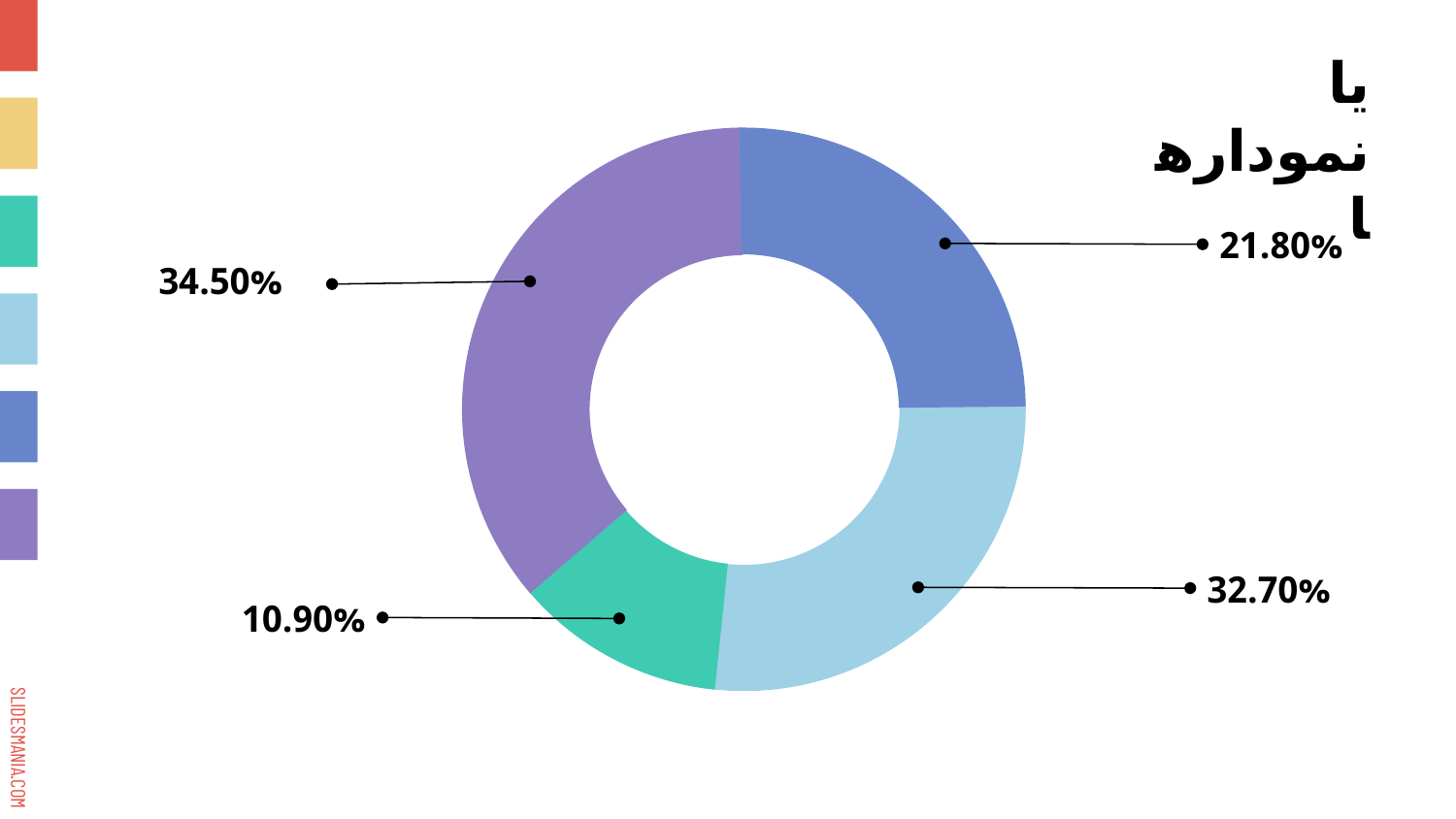

# یا نمودارها

21.80%
34.50%
32.70%
10.90%